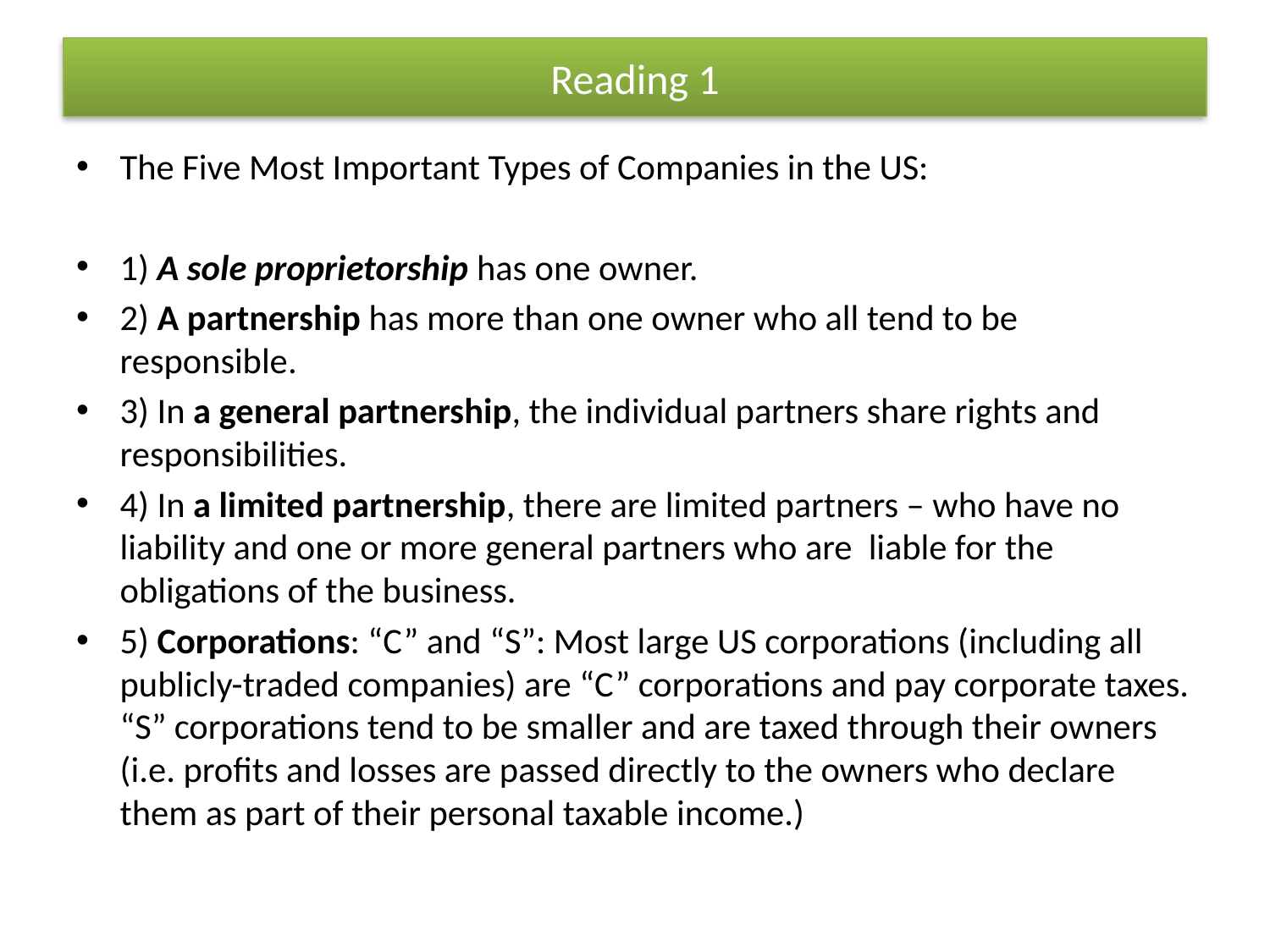

# Reading 1
The Five Most Important Types of Companies in the US:

1) A sole proprietorship has one owner.
2) A partnership has more than one owner who all tend to be responsible.
3) In a general partnership, the individual partners share rights and responsibilities.
4) In a limited partnership, there are limited partners – who have no liability and one or more general partners who are  liable for the obligations of the business.
5) Corporations: “C” and “S”: Most large US corporations (including all publicly-traded companies) are “C” corporations and pay corporate taxes. “S” corporations tend to be smaller and are taxed through their owners (i.e. profits and losses are passed directly to the owners who declare them as part of their personal taxable income.)